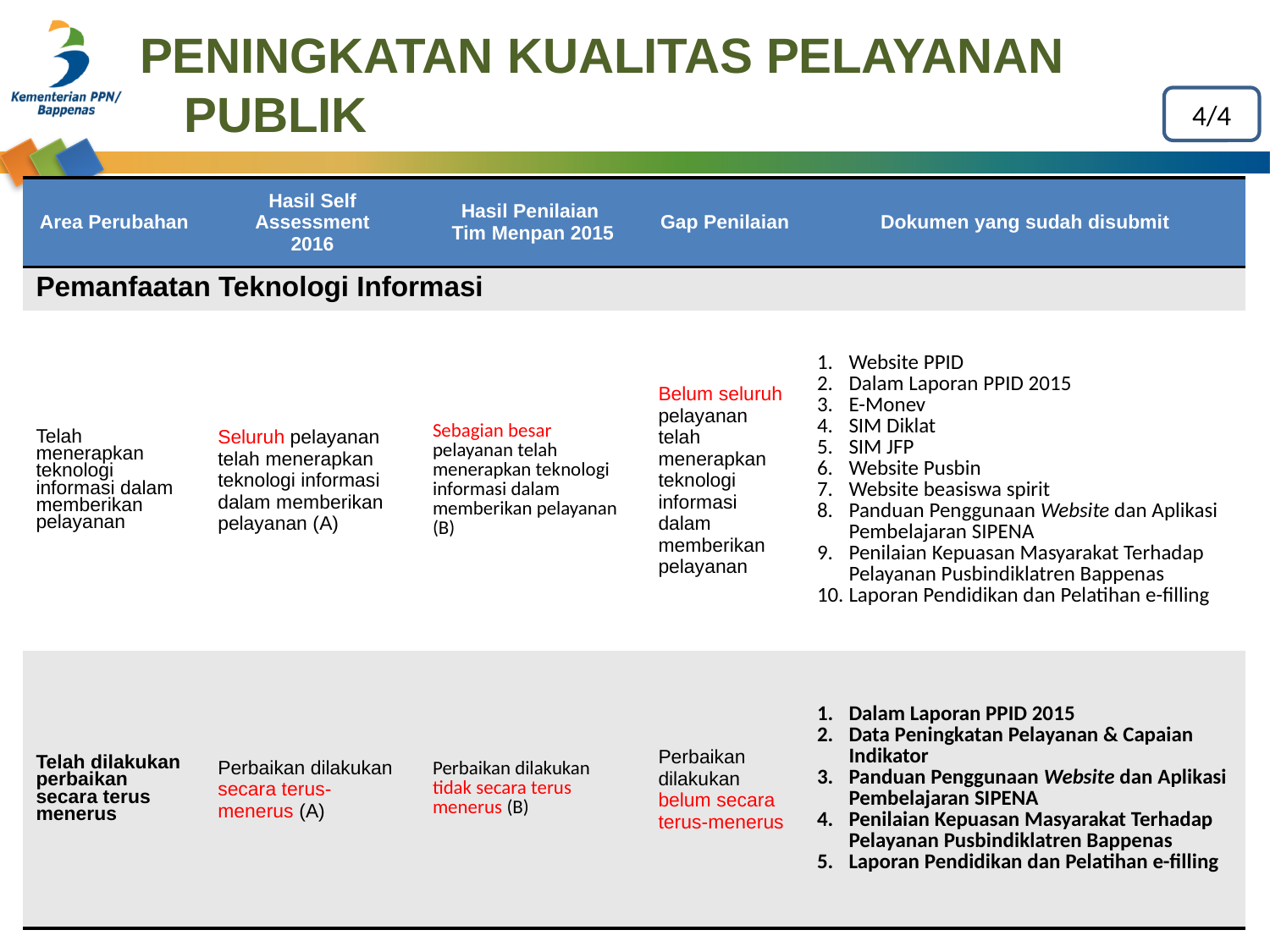

# PENINGKATAN KUALITAS PELAYANAN PUBLIK
4/4
| Area Perubahan | Hasil Self Assessment 2016 | Hasil Penilaian Tim Menpan 2015 | Gap Penilaian | Dokumen yang sudah disubmit |
| --- | --- | --- | --- | --- |
| Pemanfaatan Teknologi Informasi |  |  |  |  |
| Telah menerapkan teknologi informasi dalam memberikan pelayanan | Seluruh pelayanan telah menerapkan teknologi informasi dalam memberikan pelayanan (A) | Sebagian besar pelayanan telah menerapkan teknologi informasi dalam memberikan pelayanan (B) | Belum seluruh pelayanan telah menerapkan teknologi informasi dalam memberikan pelayanan | Website PPID Dalam Laporan PPID 2015 E-Monev SIM Diklat SIM JFP Website Pusbin Website beasiswa spirit Panduan Penggunaan Website dan Aplikasi Pembelajaran SIPENA Penilaian Kepuasan Masyarakat Terhadap Pelayanan Pusbindiklatren Bappenas Laporan Pendidikan dan Pelatihan e-filling |
| Telah dilakukan perbaikan secara terus menerus | Perbaikan dilakukan secara terus-menerus (A) | Perbaikan dilakukan tidak secara terus menerus (B) | Perbaikan dilakukan belum secara terus-menerus | Dalam Laporan PPID 2015 Data Peningkatan Pelayanan & Capaian Indikator Panduan Penggunaan Website dan Aplikasi Pembelajaran SIPENA Penilaian Kepuasan Masyarakat Terhadap Pelayanan Pusbindiklatren Bappenas Laporan Pendidikan dan Pelatihan e-filling |